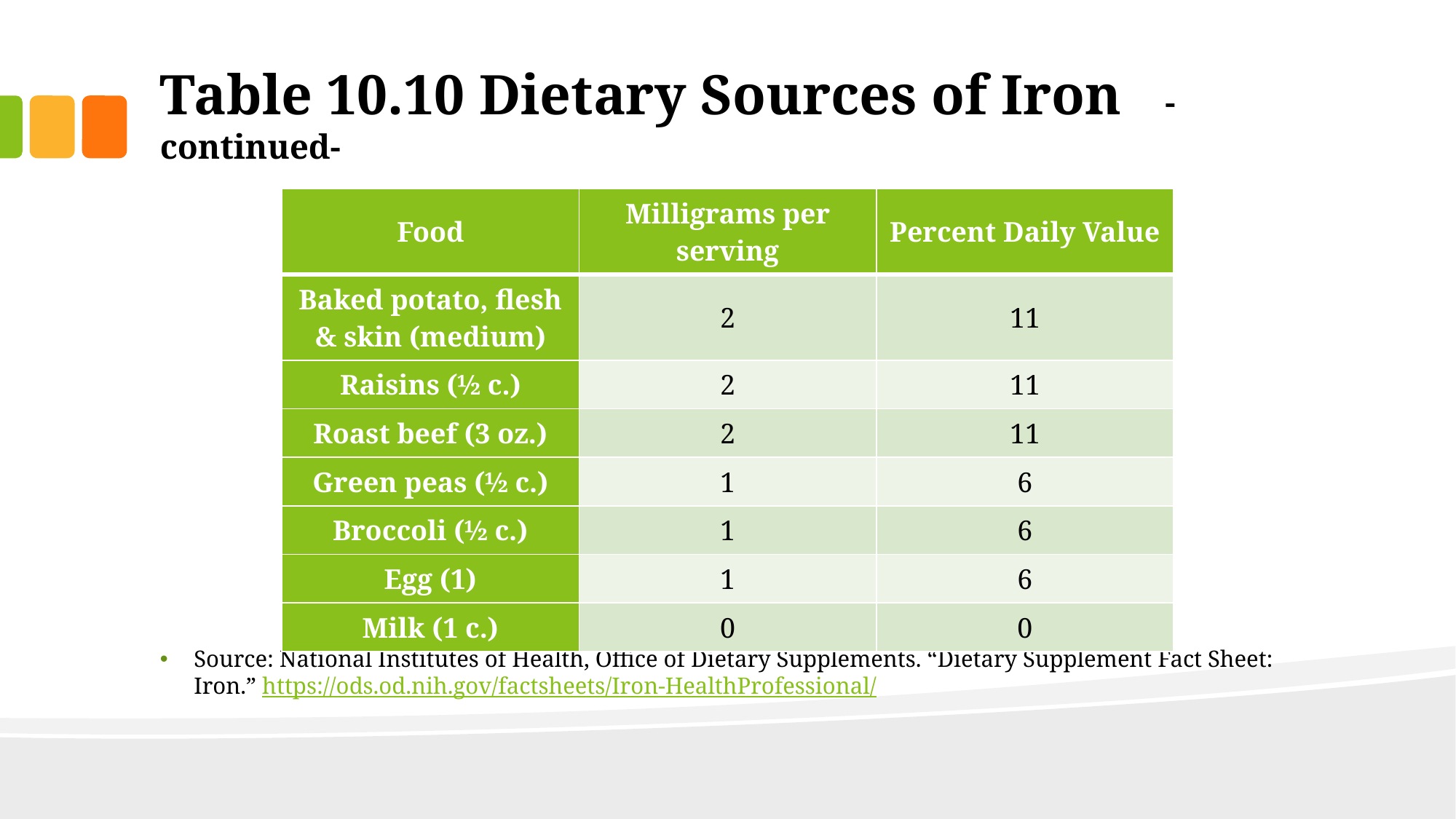

# Table 10.10 Dietary Sources of Iron   -continued-
| Food | Milligrams per serving | Percent Daily Value |
| --- | --- | --- |
| Baked potato, flesh & skin (medium) | 2 | 11 |
| Raisins (½ c.) | 2 | 11 |
| Roast beef (3 oz.) | 2 | 11 |
| Green peas (½ c.) | 1 | 6 |
| Broccoli (½ c.) | 1 | 6 |
| Egg (1) | 1 | 6 |
| Milk (1 c.) | 0 | 0 |

Source: National Institutes of Health, Office of Dietary Supplements. “Dietary Supplement Fact Sheet: Iron.” https://ods.od.nih.gov/factsheets/Iron-HealthProfessional/